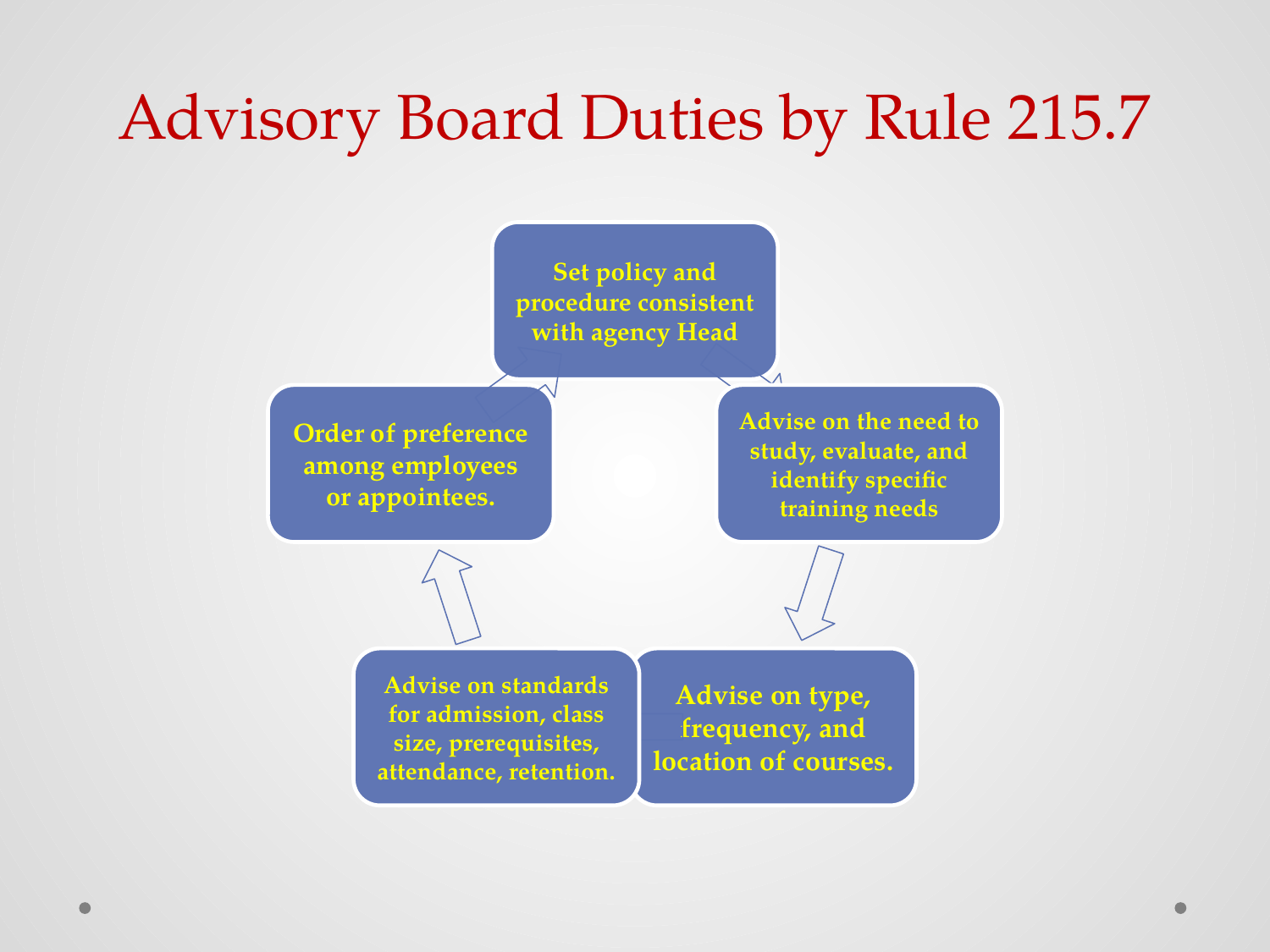

# Advisory Board Duties by Rule 215.7
Set policy and procedure consistent with agency Head
Advise on the need to study, evaluate, and identify specific training needs
Advise on type, frequency, and location of courses.
Advise on standards for admission, class size, prerequisites, attendance, retention.
Order of preference among employees or appointees.